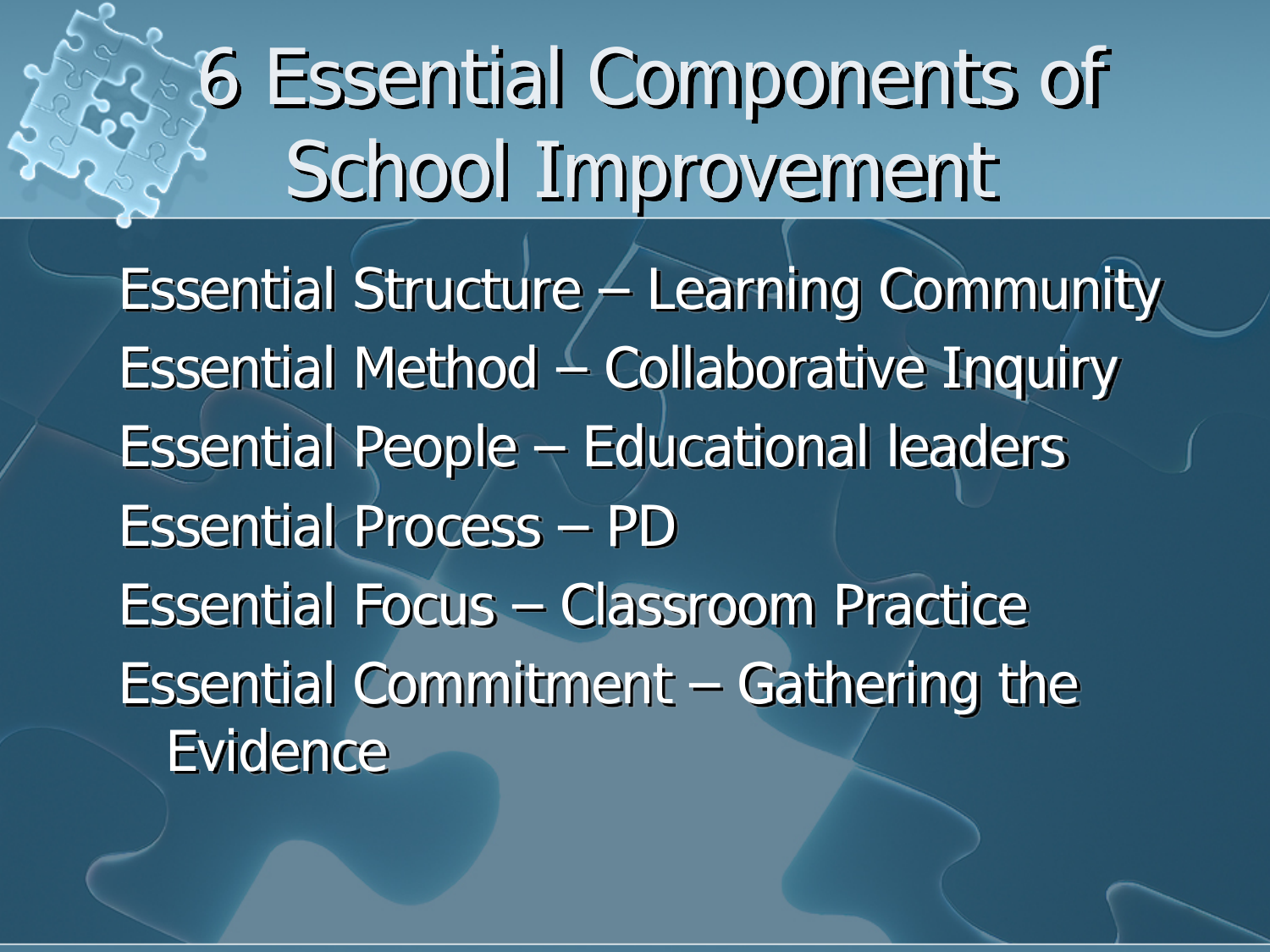

# 6 Essential Components of School Improvement
Essential Structure – Learning Community
Essential Method – Collaborative Inquiry
Essential People – Educational leaders
Essential Process – PD
Essential Focus – Classroom Practice
Essential Commitment – Gathering the Evidence